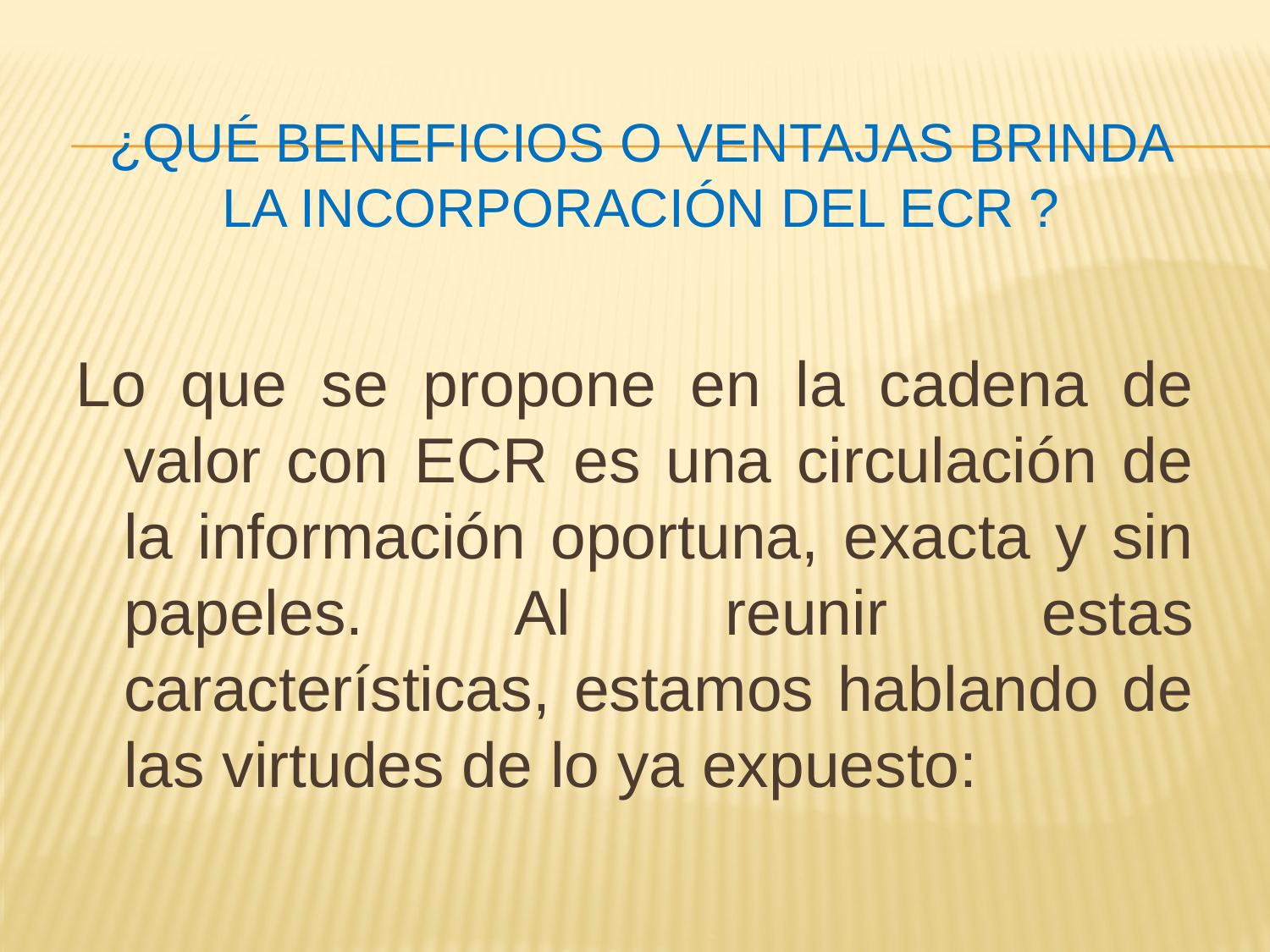

# ¿Qué beneficios o ventajas brinda la incorporación del ECR ?
Lo que se propone en la cadena de valor con ECR es una circulación de la información oportuna, exacta y sin papeles. Al reunir estas características, estamos hablando de las virtudes de lo ya expuesto: